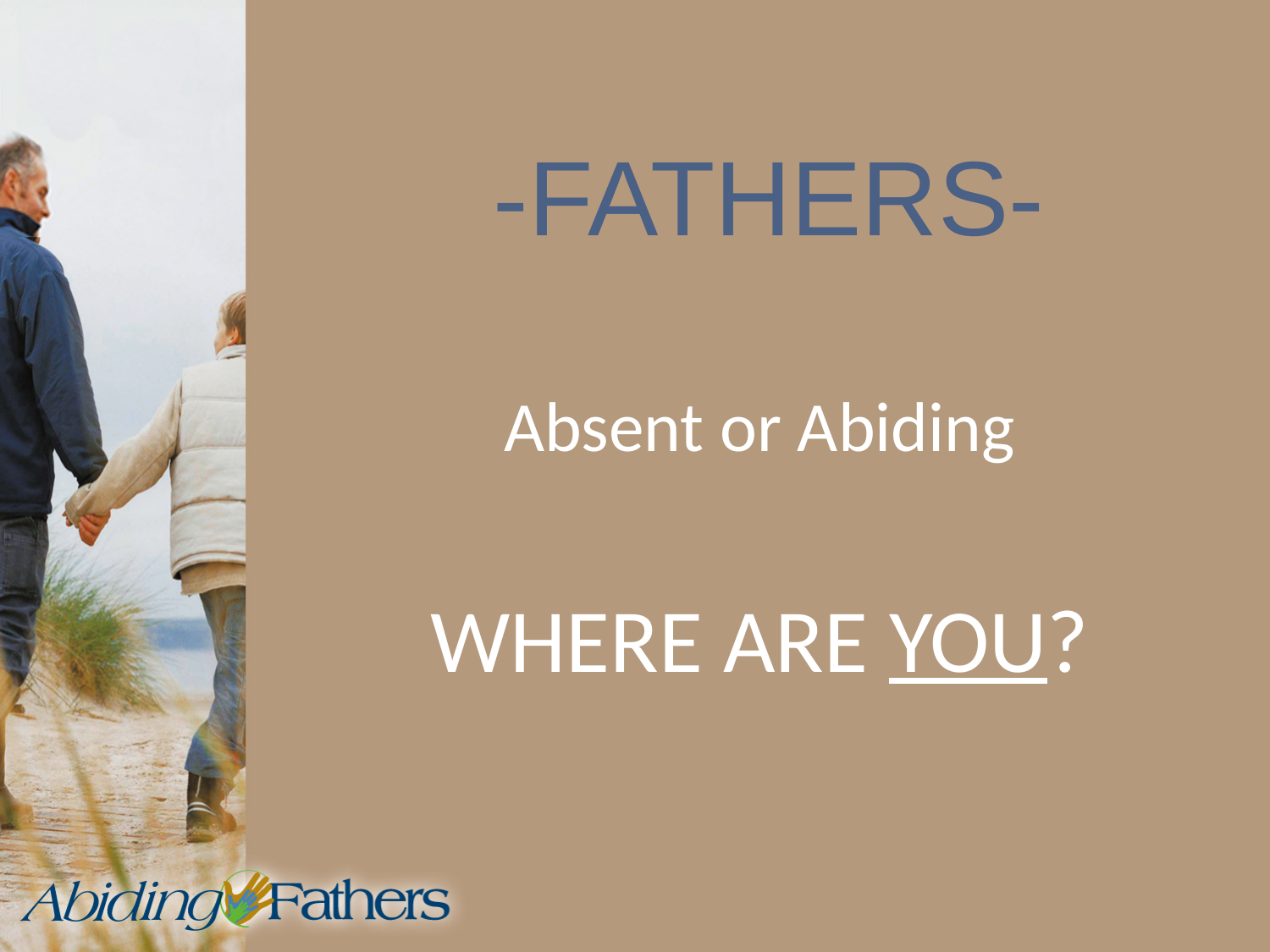

# -FATHERS-
Absent or Abiding

WHERE ARE YOU?